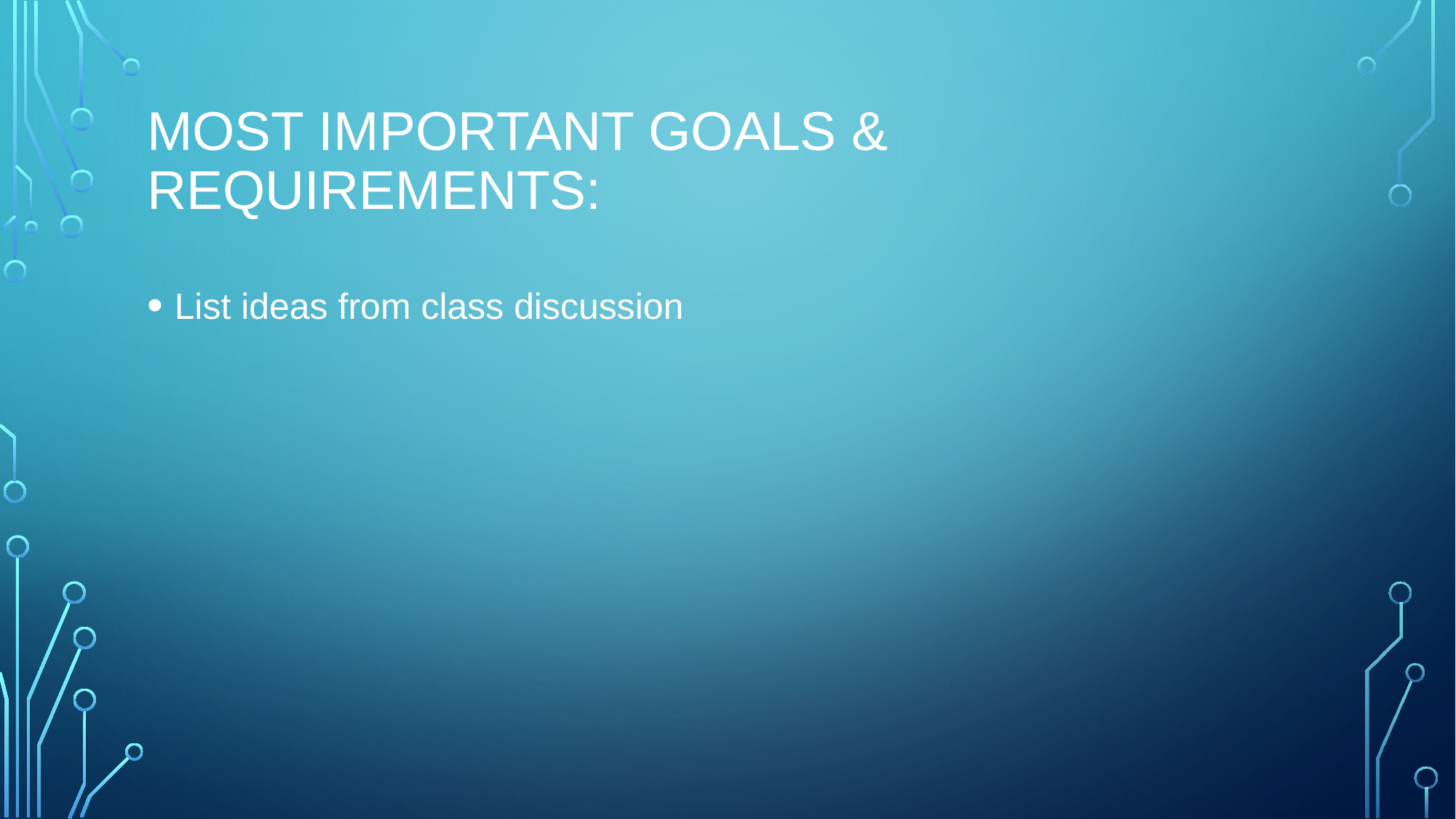

# Most important goals & requirements:
List ideas from class discussion